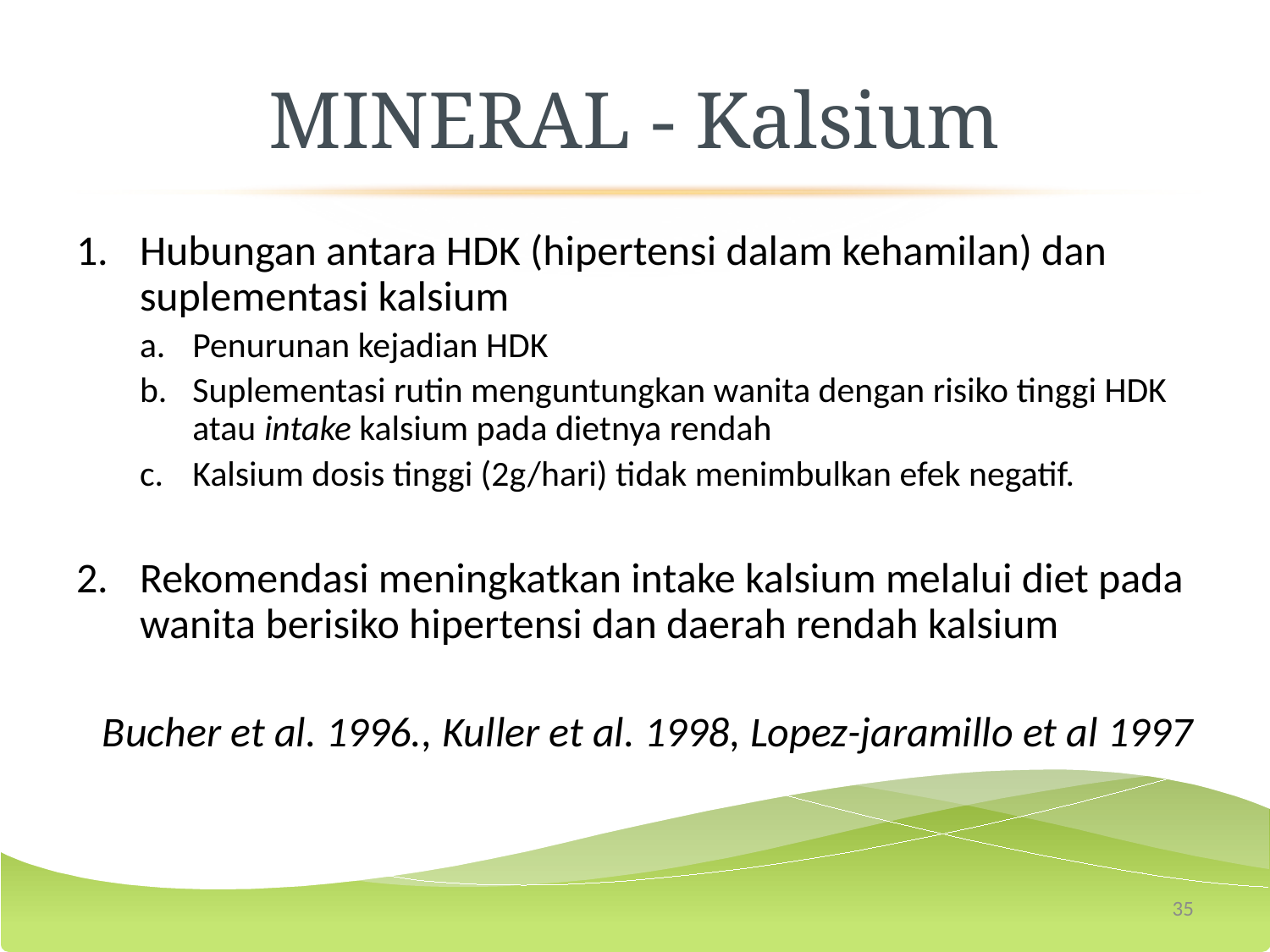

# MINERAL - Kalsium
Hubungan antara HDK (hipertensi dalam kehamilan) dan suplementasi kalsium
Penurunan kejadian HDK
Suplementasi rutin menguntungkan wanita dengan risiko tinggi HDK atau intake kalsium pada dietnya rendah
Kalsium dosis tinggi (2g/hari) tidak menimbulkan efek negatif.

Rekomendasi meningkatkan intake kalsium melalui diet pada wanita berisiko hipertensi dan daerah rendah kalsium

Bucher et al. 1996., Kuller et al. 1998, Lopez-jaramillo et al 1997

35